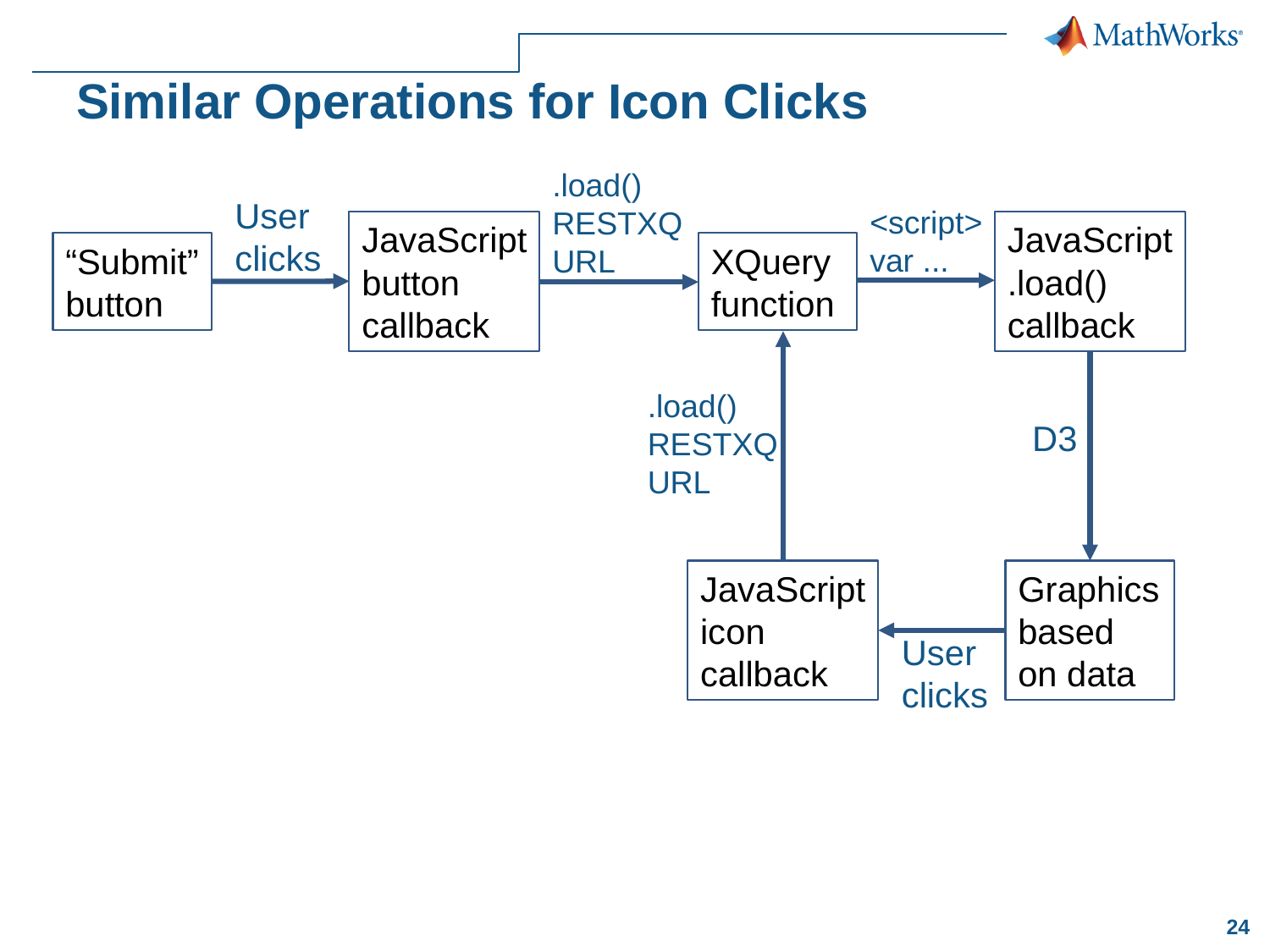

# Similar Operations for Icon Clicks
.load() RESTXQ URL
User clicks
<script>
var ...
JavaScript button callback
JavaScript .load() callback
“Submit” button
XQuery function
.load() RESTXQ URL
D3
JavaScript icon callback
Graphics based on data
User clicks